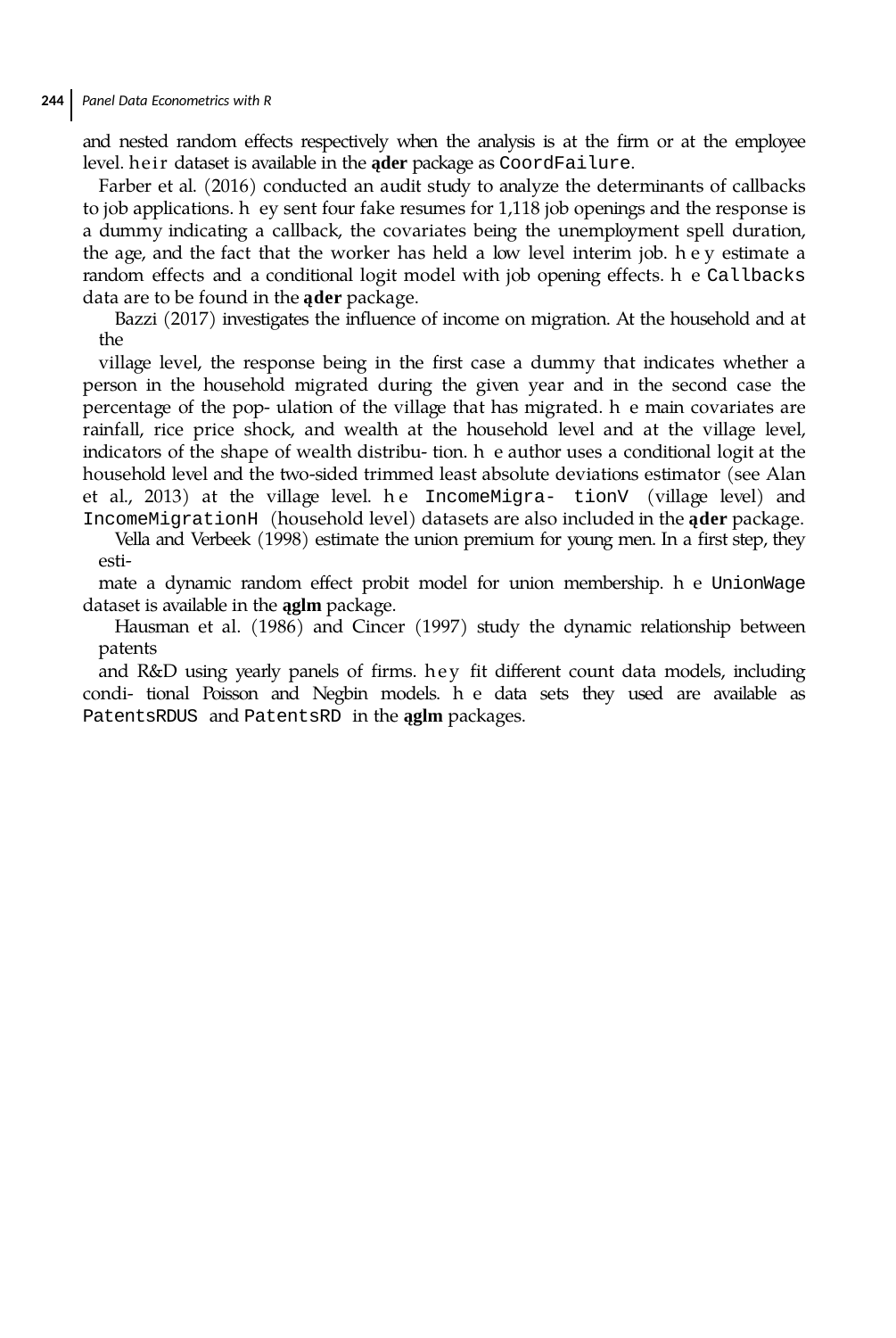

244  Panel Data Econometrics with R

and nested random effects respectively when the analysis is at the ﬁrm or at the employee level. heir dataset is available in the ąder package as CoordFailure.
Farber et al. (2016) conducted an audit study to analyze the determinants of callbacks to job applications. hey sent four fake resumes for 1,118 job openings and the response is a dummy indicating a callback, the covariates being the unemployment spell duration, the age, and the fact that the worker has held a low level interim job. hey estimate a random effects and a conditional logit model with job opening effects. he Callbacks data are to be found in the ąder package.
Bazzi (2017) investigates the influence of income on migration. At the household and at the
village level, the response being in the ﬁrst case a dummy that indicates whether a person in the household migrated during the given year and in the second case the percentage of the pop- ulation of the village that has migrated. he main covariates are rainfall, rice price shock, and wealth at the household level and at the village level, indicators of the shape of wealth distribu- tion. he author uses a conditional logit at the household level and the two-sided trimmed least absolute deviations estimator (see Alan et al., 2013) at the village level. he IncomeMigra- tionV (village level) and IncomeMigrationH (household level) datasets are also included in the ąder package.
Vella and Verbeek (1998) estimate the union premium for young men. In a ﬁrst step, they esti-
mate a dynamic random effect probit model for union membership. he UnionWage dataset is available in the ąglm package.
Hausman et al. (1986) and Cincer (1997) study the dynamic relationship between patents
and R&D using yearly panels of ﬁrms. hey ﬁt different count data models, including condi- tional Poisson and Negbin models. he data sets they used are available as PatentsRDUS and PatentsRD in the ąglm packages.